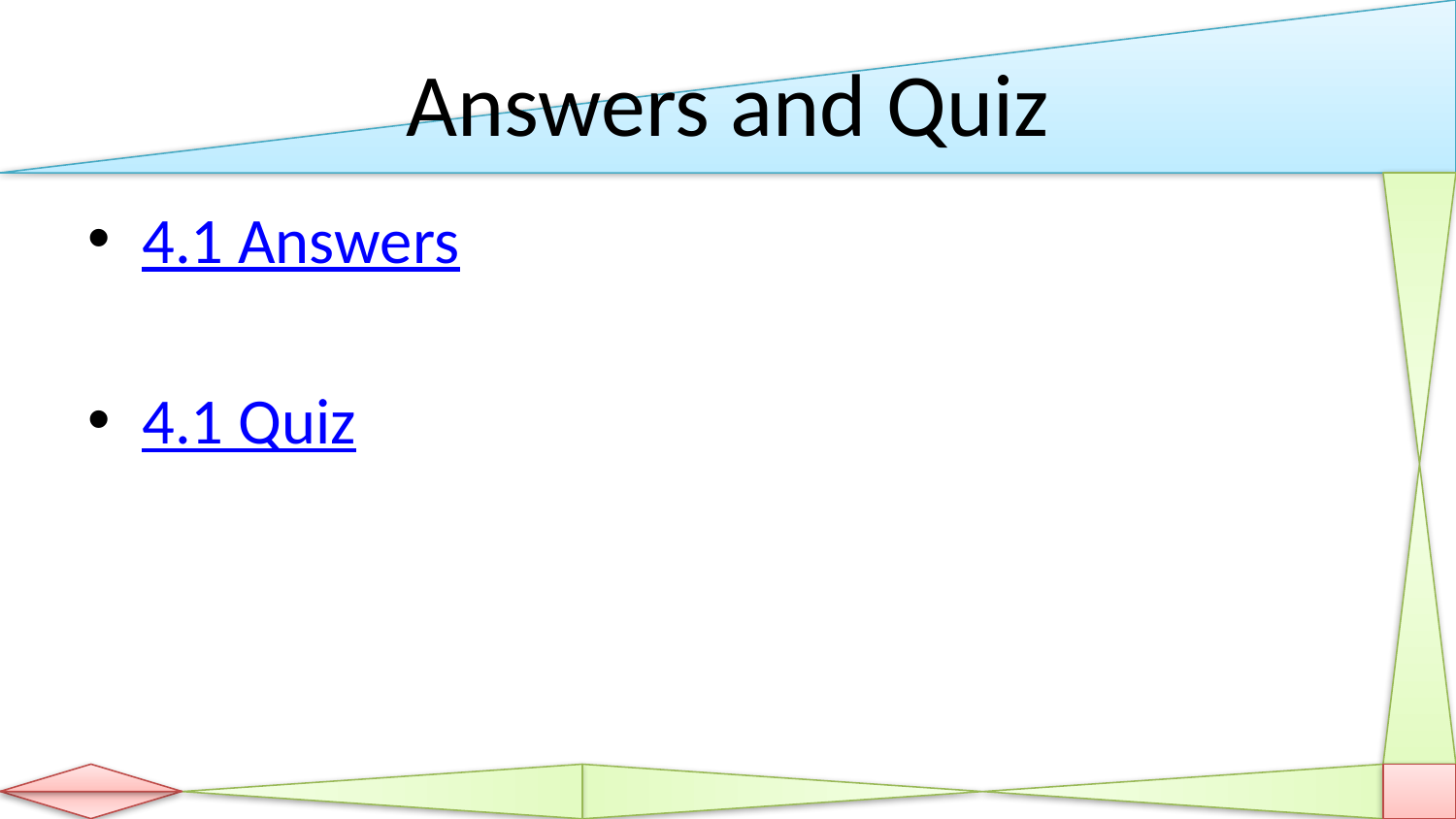

# Answers and Quiz
4.1 Answers

4.1 Quiz